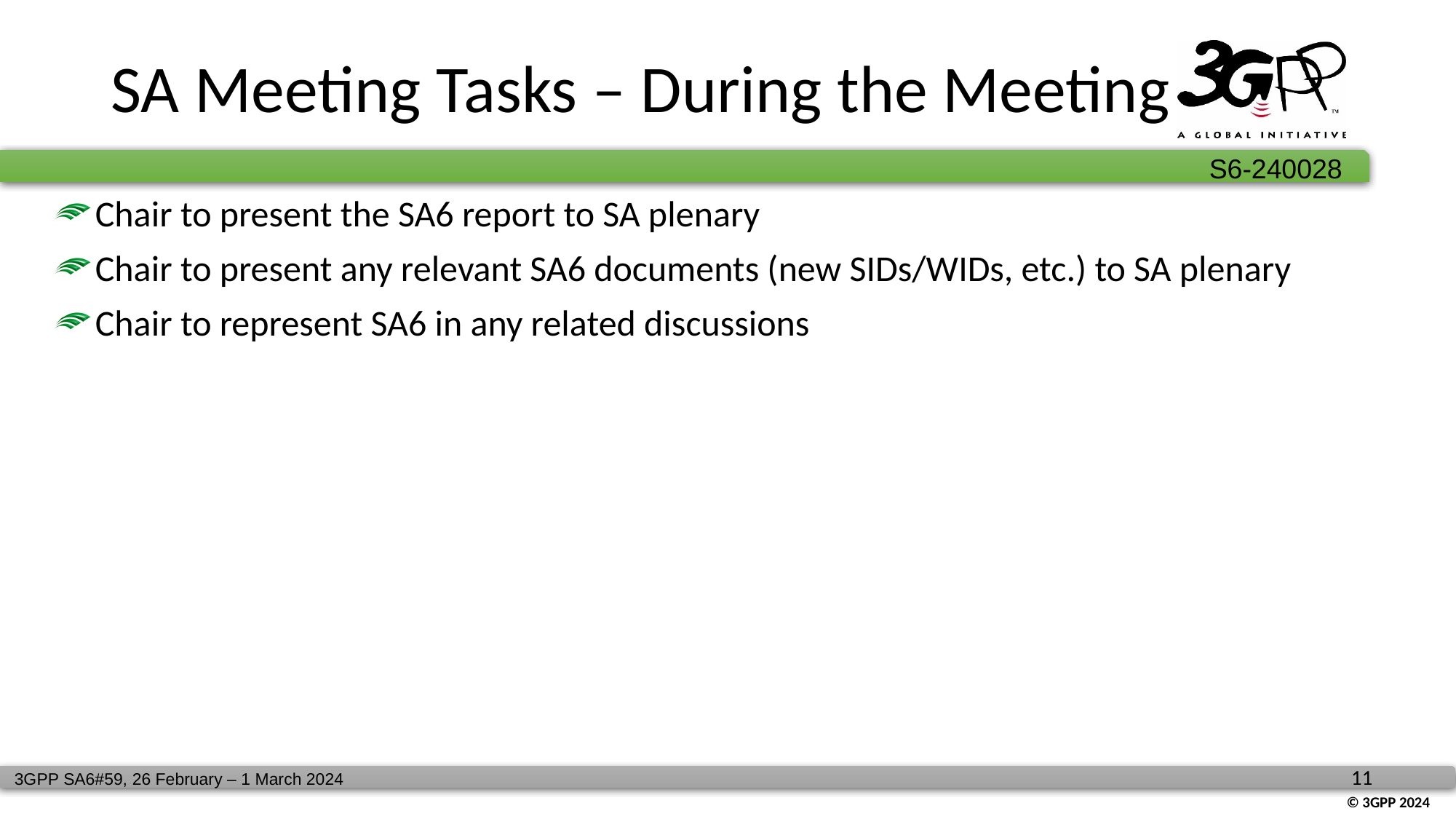

# SA Meeting Tasks – During the Meeting
Chair to present the SA6 report to SA plenary
Chair to present any relevant SA6 documents (new SIDs/WIDs, etc.) to SA plenary
Chair to represent SA6 in any related discussions